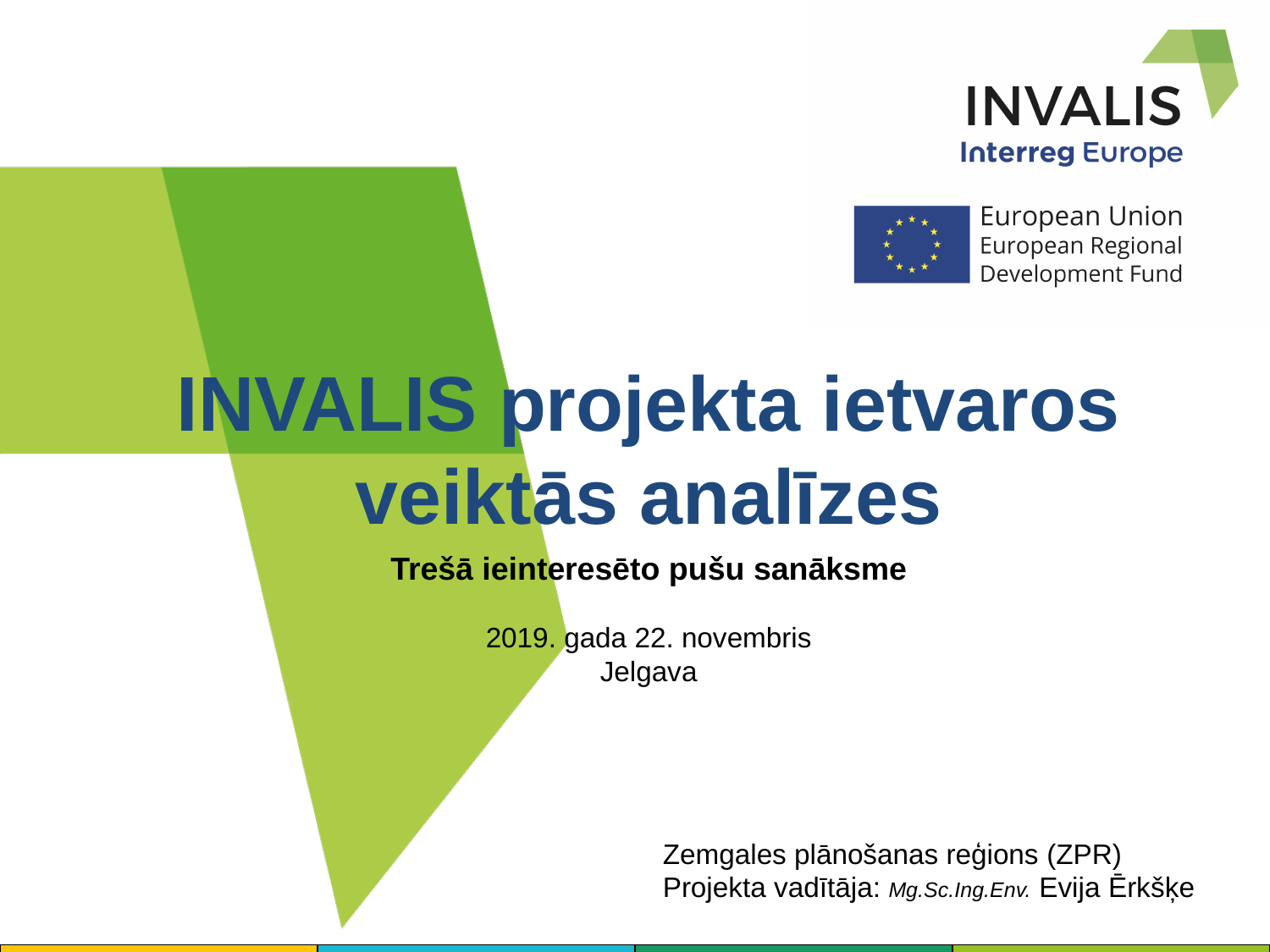

# INVALIS projekta ietvaros veiktās analīzes
Trešā ieinteresēto pušu sanāksme

2019. gada 22. novembris
Jelgava

Zemgales plānošanas reģions (ZPR)
Projekta vadītāja: Mg.Sc.Ing.Env. Evija Ērkšķe